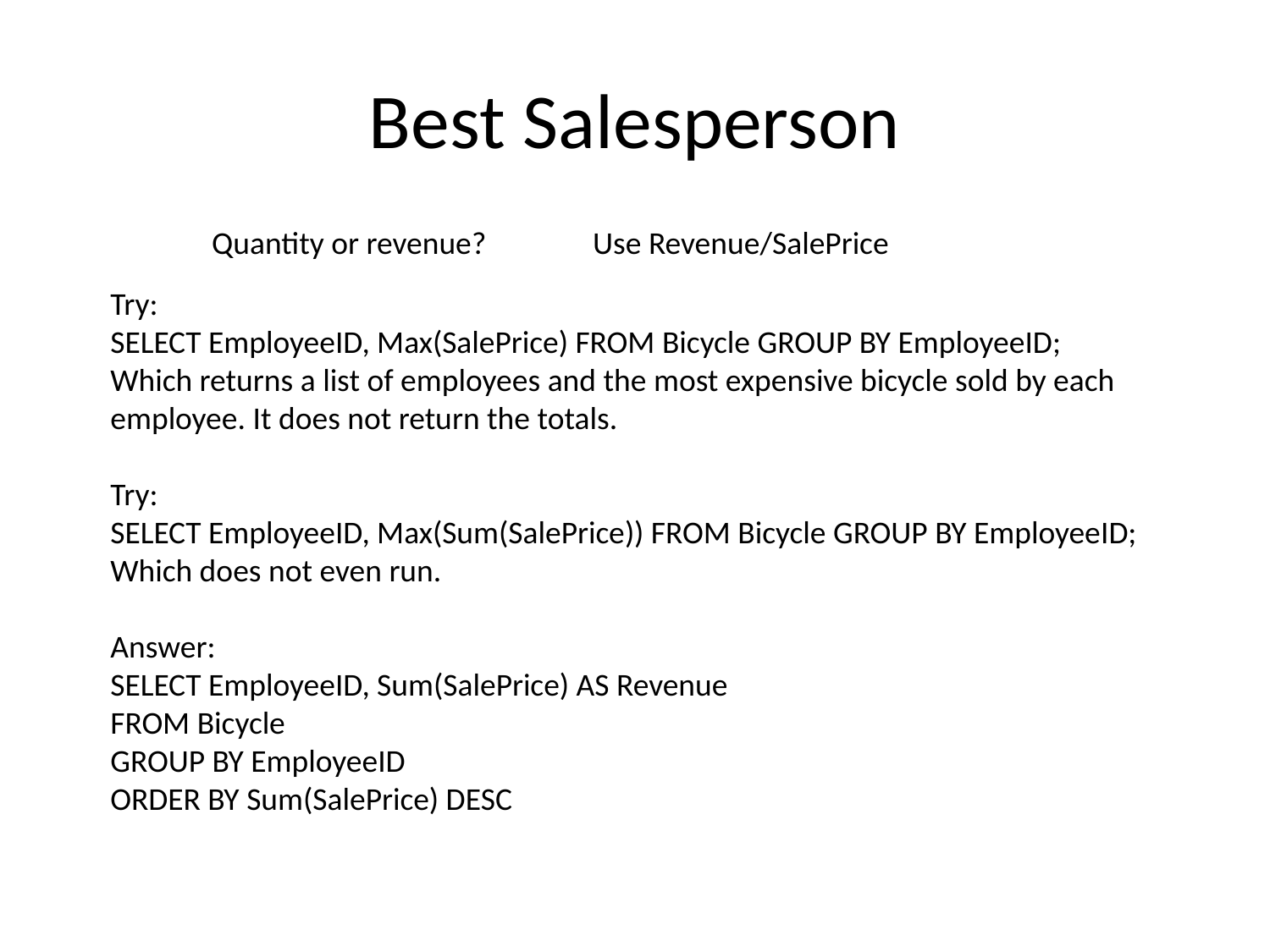

# Best Salesperson
Quantity or revenue?	Use Revenue/SalePrice
Try:
SELECT EmployeeID, Max(SalePrice) FROM Bicycle GROUP BY EmployeeID;
Which returns a list of employees and the most expensive bicycle sold by each employee. It does not return the totals.

Try:
SELECT EmployeeID, Max(Sum(SalePrice)) FROM Bicycle GROUP BY EmployeeID;
Which does not even run.

Answer:
SELECT EmployeeID, Sum(SalePrice) AS Revenue
FROM Bicycle
GROUP BY EmployeeID
ORDER BY Sum(SalePrice) DESC